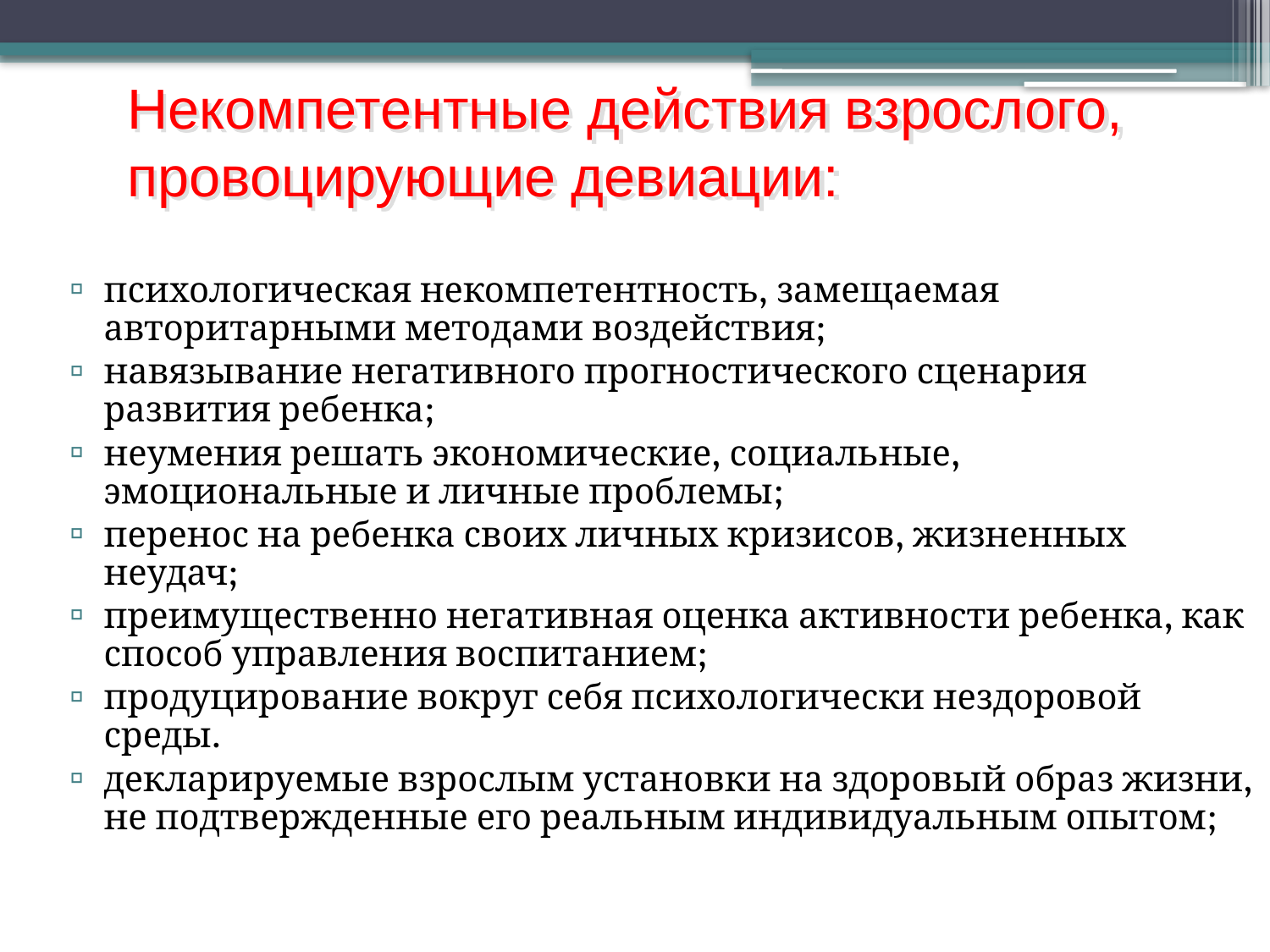

Некомпетентные действия взрослого,
провоцирующие девиации:
психологическая некомпетентность, замещаемая авторитарными методами воздействия;
навязывание негативного прогностического сценария развития ребенка;
неумения решать экономические, социальные, эмоциональные и личные проблемы;
перенос на ребенка своих личных кризисов, жизненных неудач;
преимущественно негативная оценка активности ребенка, как способ управления воспитанием;
продуцирование вокруг себя психологически нездоровой среды.
декларируемые взрослым установки на здоровый образ жизни, не подтвержденные его реальным индивидуальным опытом;